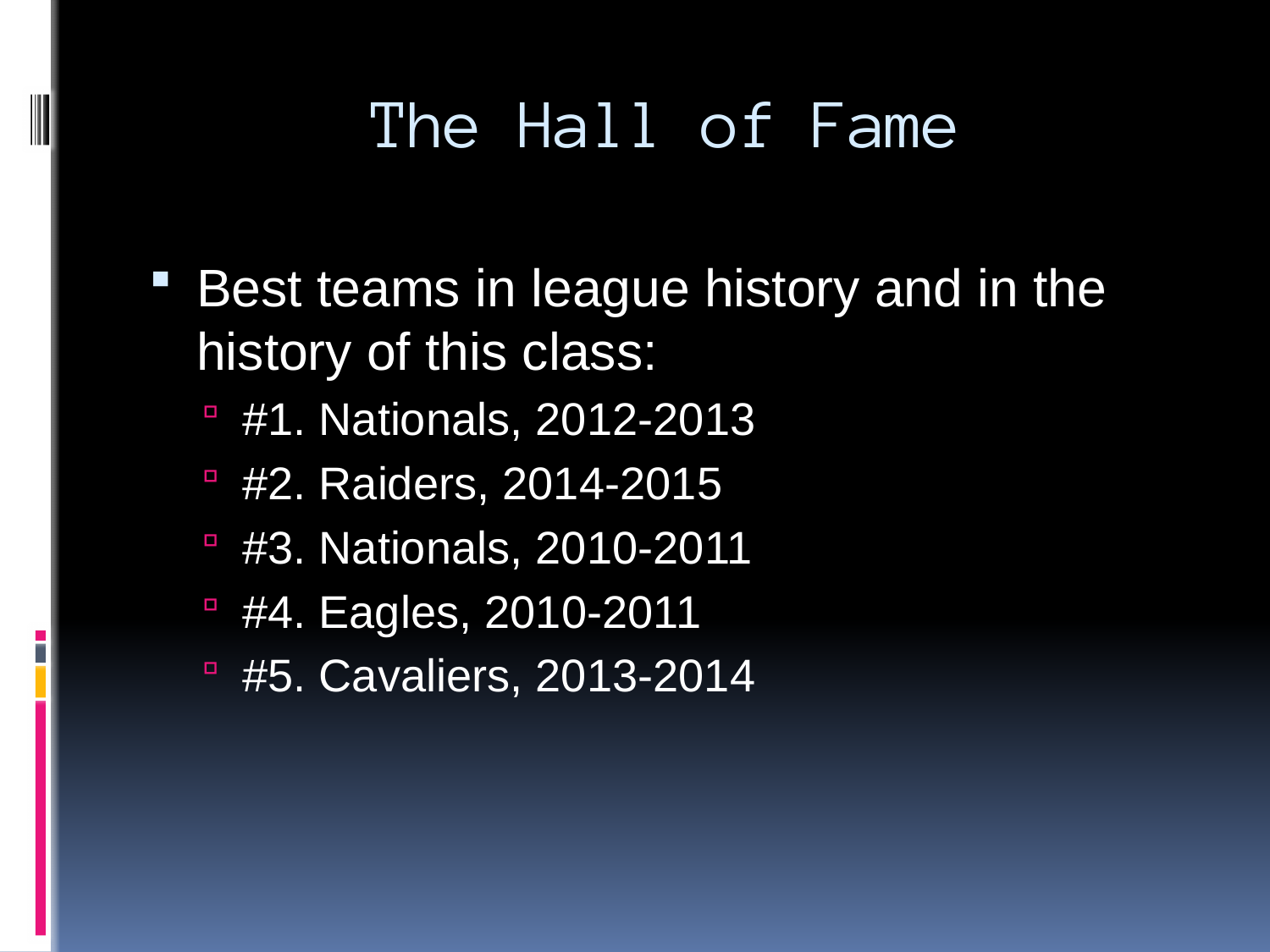

# The Hall of Fame
Best teams in league history and in the history of this class:
#1. Nationals, 2012-2013
#2. Raiders, 2014-2015
#3. Nationals, 2010-2011
#4. Eagles, 2010-2011
#5. Cavaliers, 2013-2014